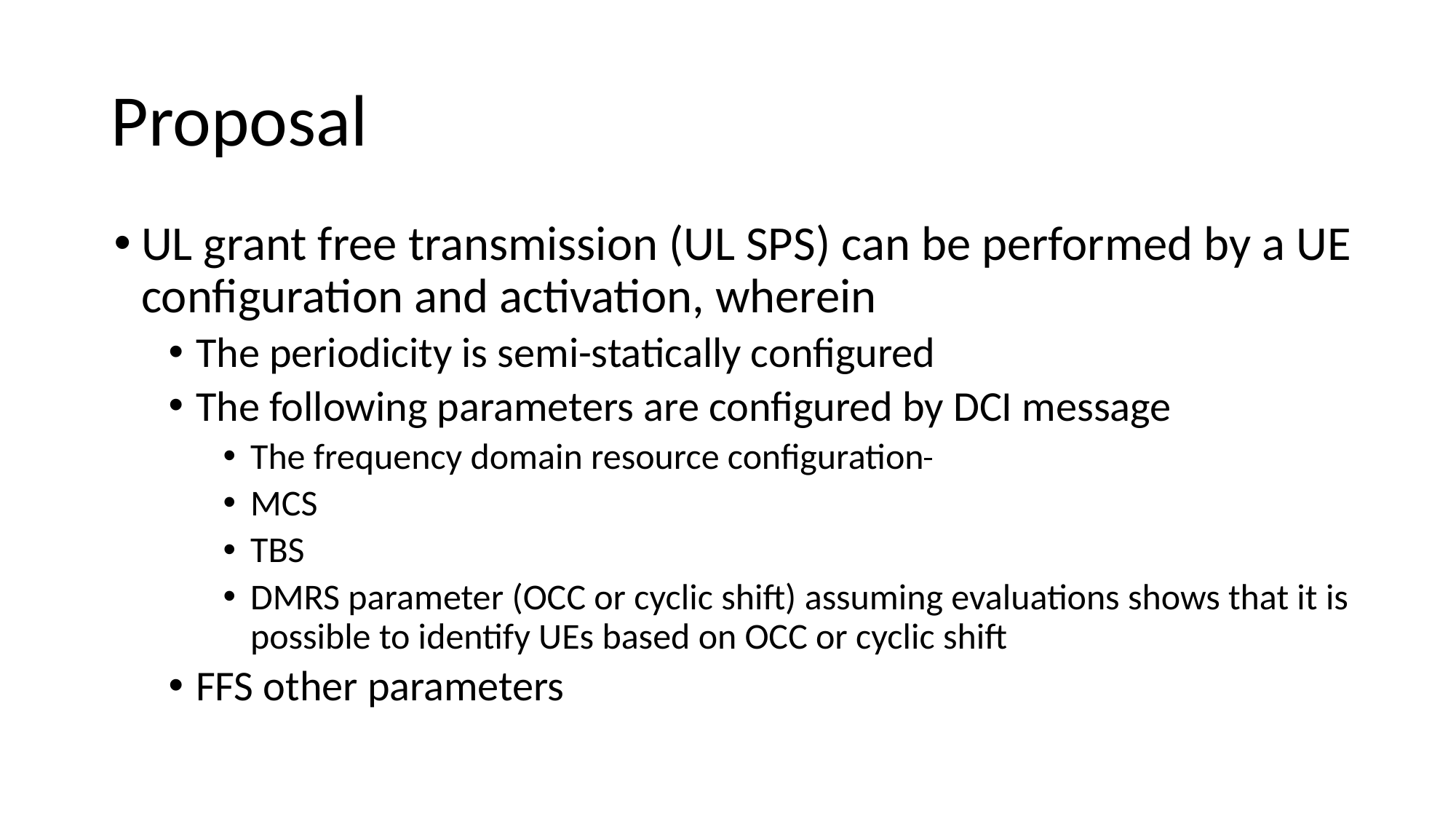

# Proposal
UL grant free transmission (UL SPS) can be performed by a UE configuration and activation, wherein
The periodicity is semi-statically configured
The following parameters are configured by DCI message
The frequency domain resource configuration
MCS
TBS
DMRS parameter (OCC or cyclic shift) assuming evaluations shows that it is possible to identify UEs based on OCC or cyclic shift
FFS other parameters